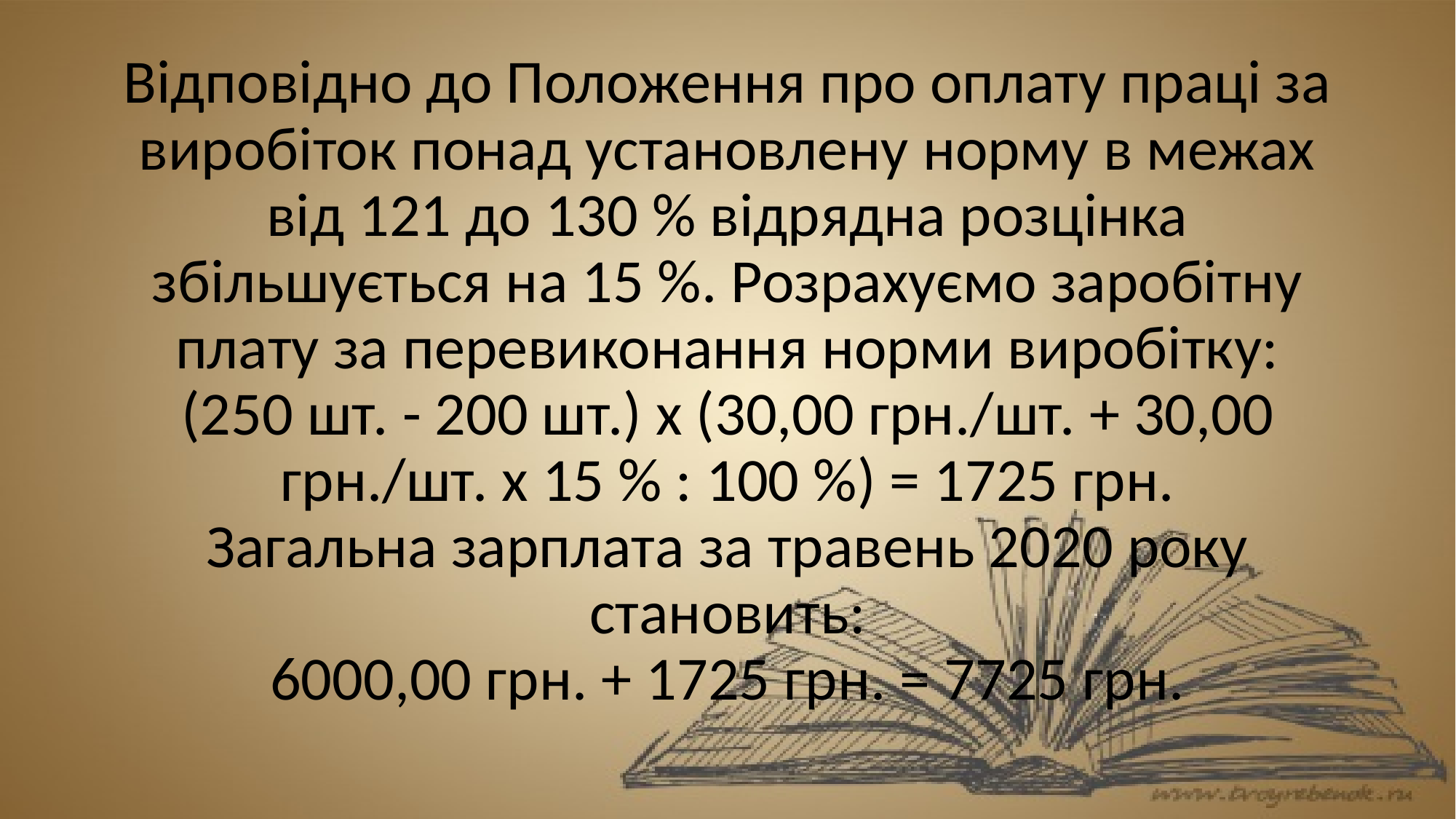

# Відповідно до Положення про оплату праці за виробіток понад установлену норму в межах від 121 до 130 % відрядна розцінка збільшується на 15 %. Розрахуємо заробітну плату за перевиконання норми виробітку: (250 шт. - 200 шт.) х (30,00 грн./шт. + 30,00 грн./шт. х 15 % : 100 %) = 1725 грн. Загальна зарплата за травень 2020 року становить: 6000,00 грн. + 1725 грн. = 7725 грн.